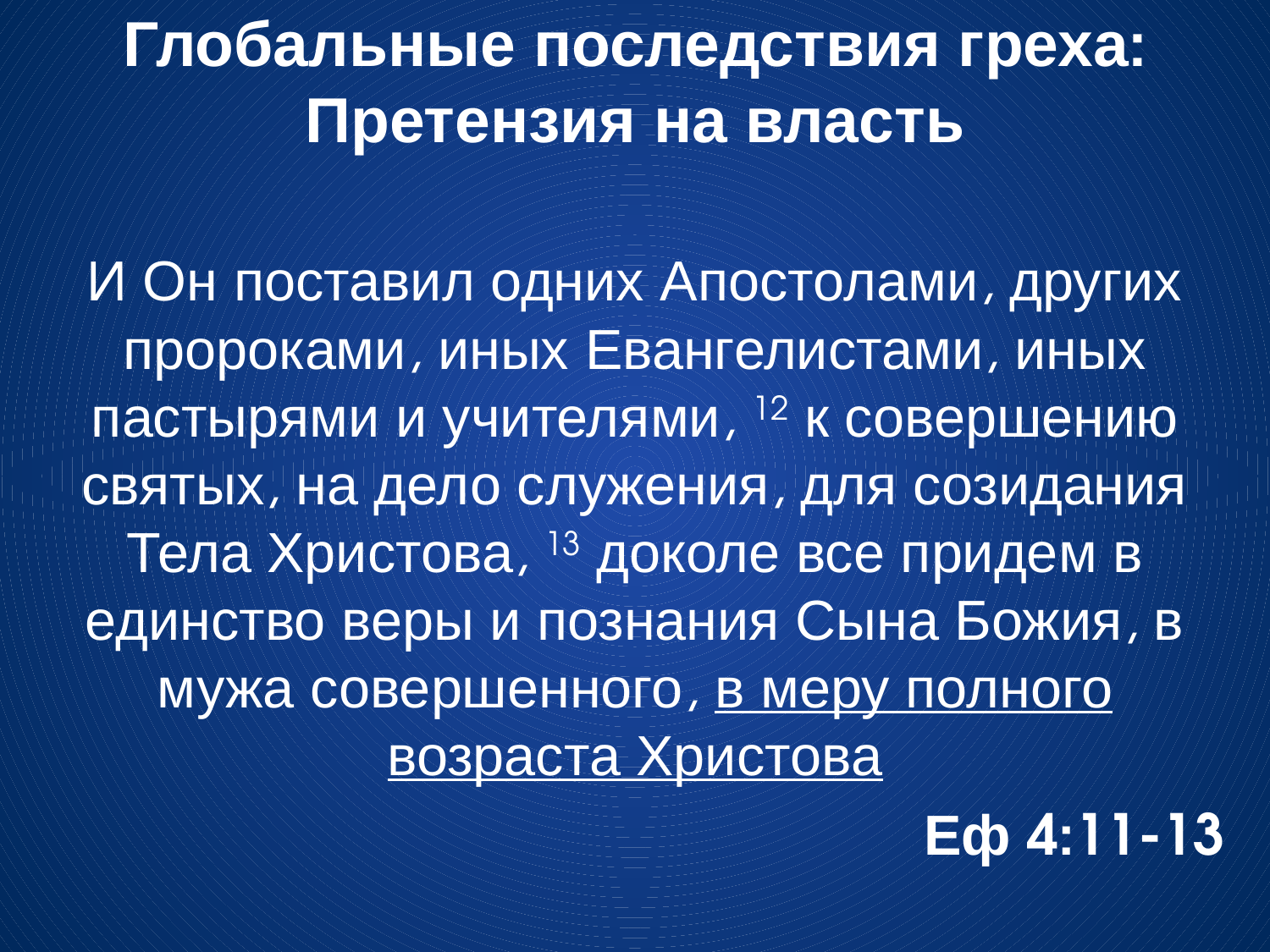

# Глобальные последствия греха: Претензия на власть
И Он поставил одних Апостолами, других пророками, иных Евангелистами, иных пастырями и учителями, 12 к совершению святых, на дело служения, для созидания Тела Христова, 13 доколе все придем в единство веры и познания Сына Божия, в мужа совершенного, в меру полного возраста Христова
Еф 4:11-13